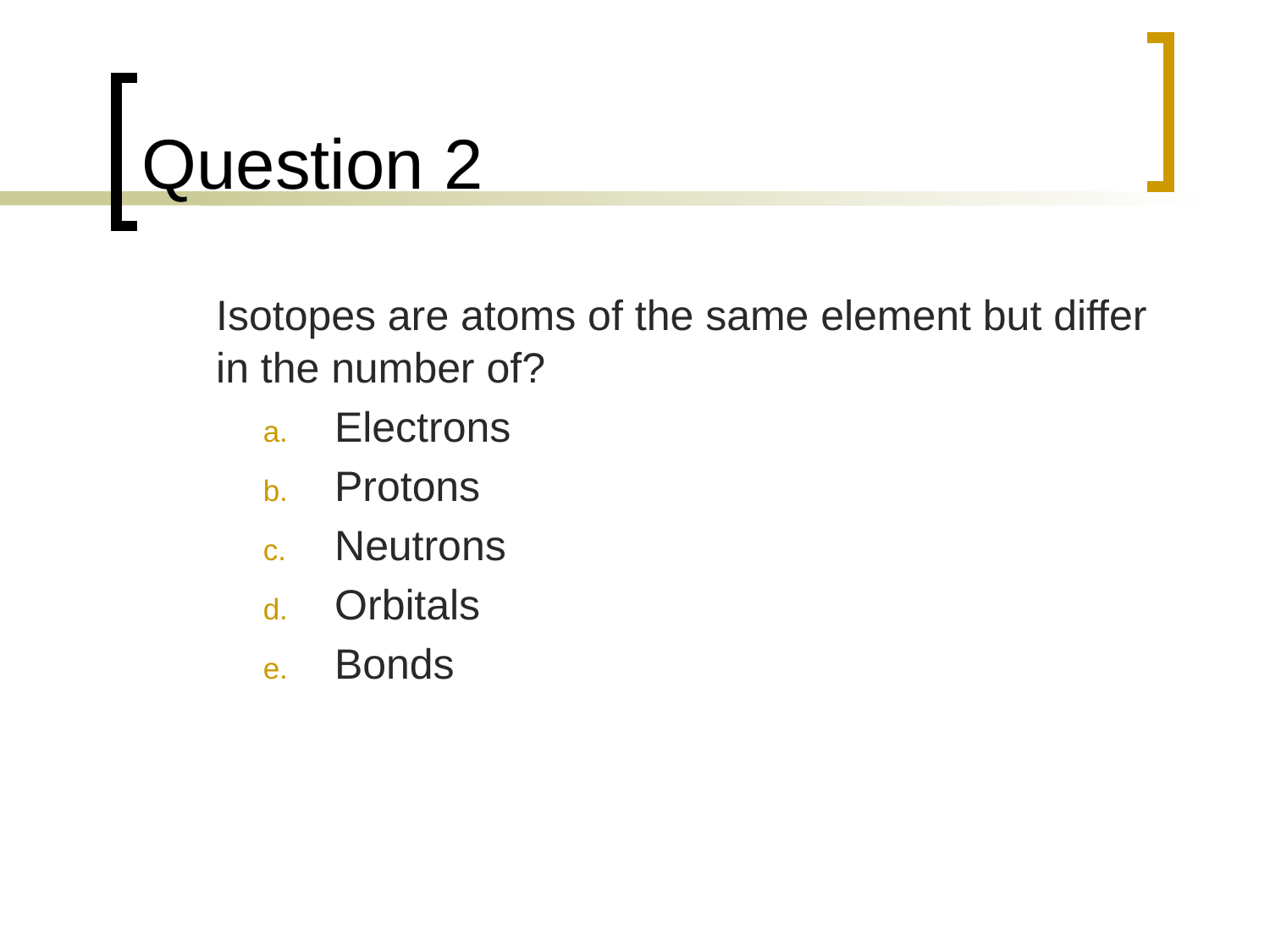

# Question 2
	Isotopes are atoms of the same element but differ in the number of?
Electrons
Protons
Neutrons
Orbitals
Bonds